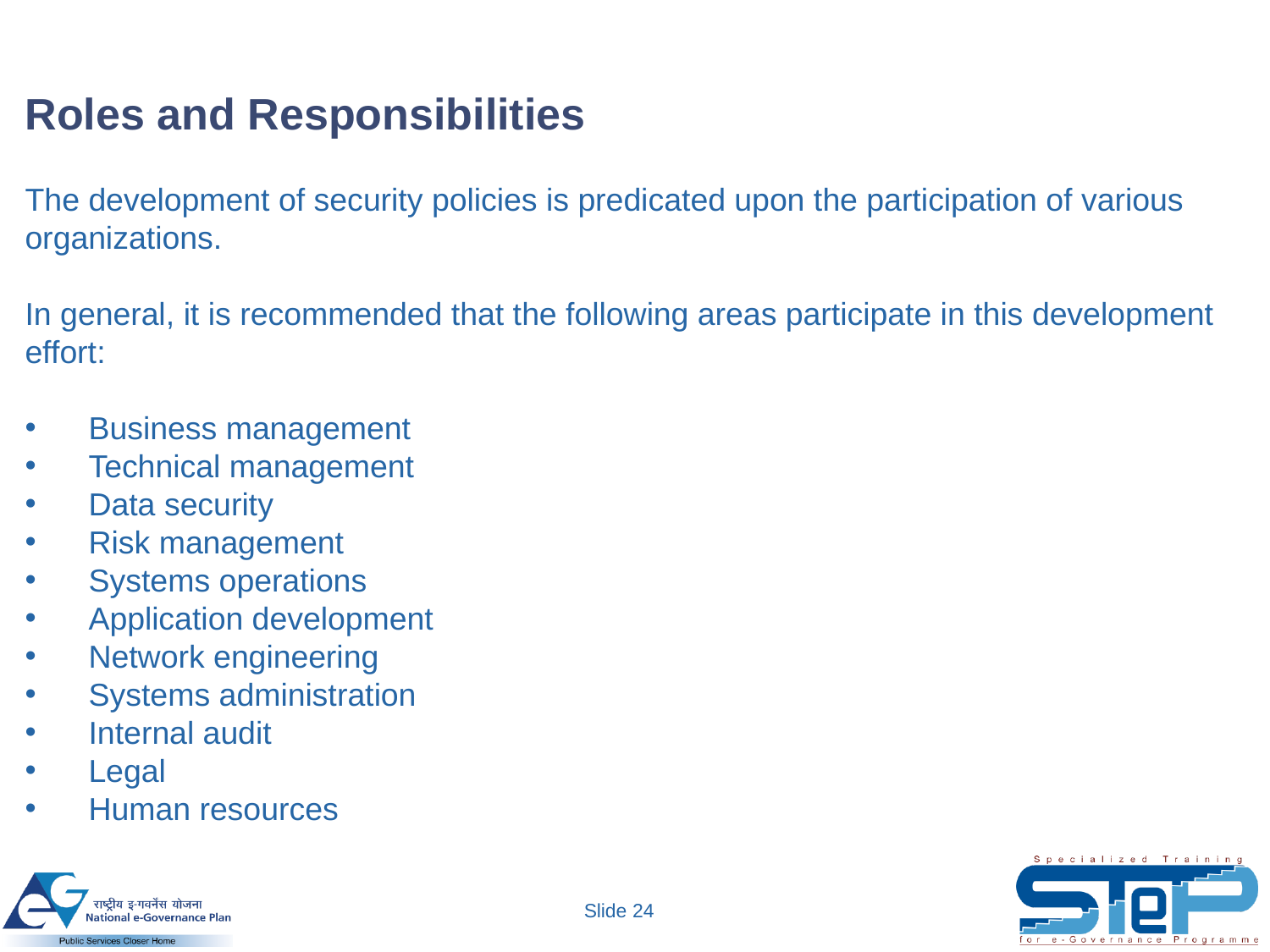

# Roles and Responsibilities
The development of security policies is predicated upon the participation of various organizations.

In general, it is recommended that the following areas participate in this development effort:

Business management
Technical management
Data security
Risk management
Systems operations
Application development
Network engineering
Systems administration
Internal audit
Legal
Human resources